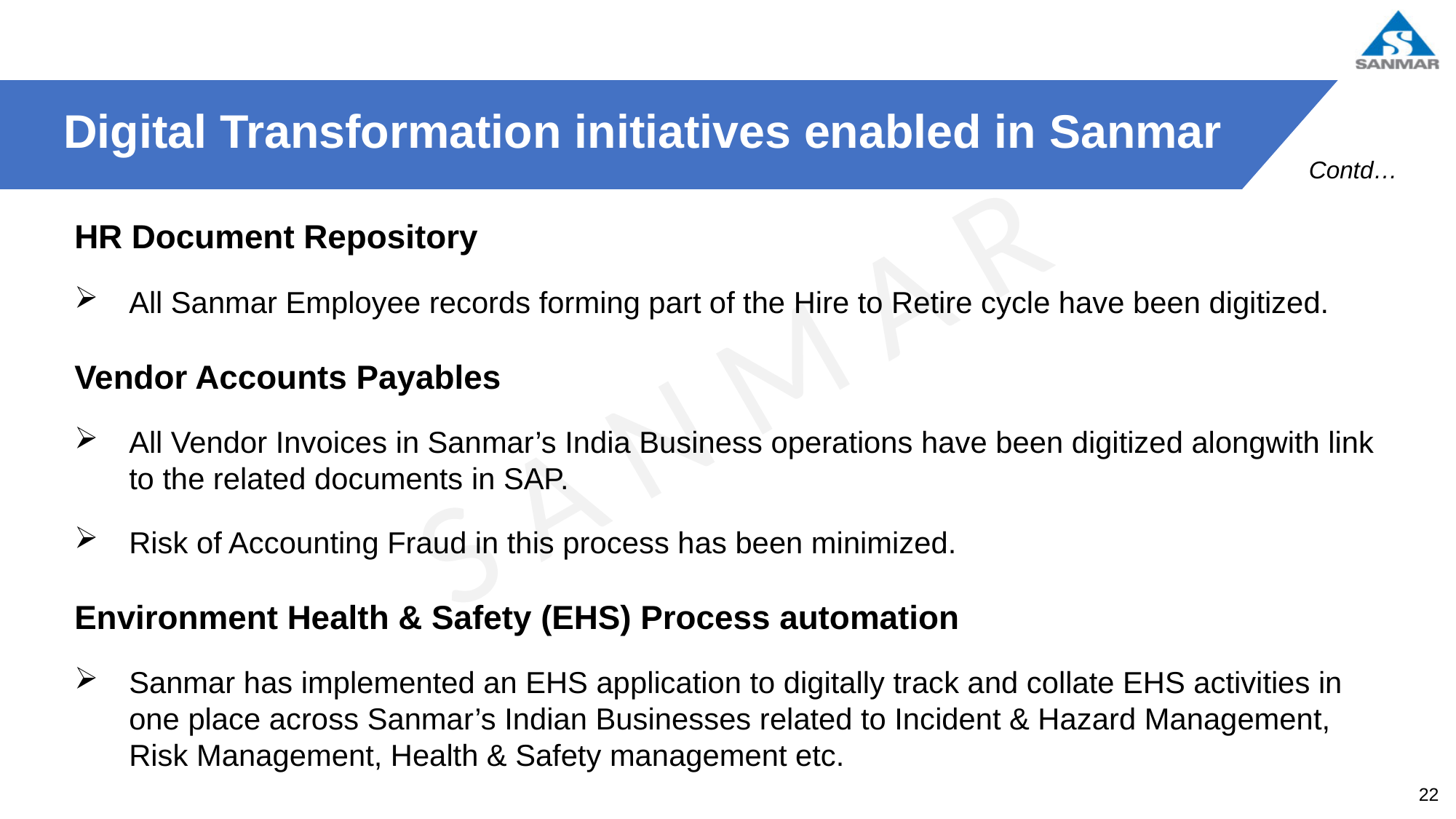

Digital Transformation initiatives enabled in Sanmar
Contd…
HR Document Repository
All Sanmar Employee records forming part of the Hire to Retire cycle have been digitized.
Vendor Accounts Payables
All Vendor Invoices in Sanmar’s India Business operations have been digitized alongwith link to the related documents in SAP.
Risk of Accounting Fraud in this process has been minimized.
Environment Health & Safety (EHS) Process automation
Sanmar has implemented an EHS application to digitally track and collate EHS activities in one place across Sanmar’s Indian Businesses related to Incident & Hazard Management, Risk Management, Health & Safety management etc.
22